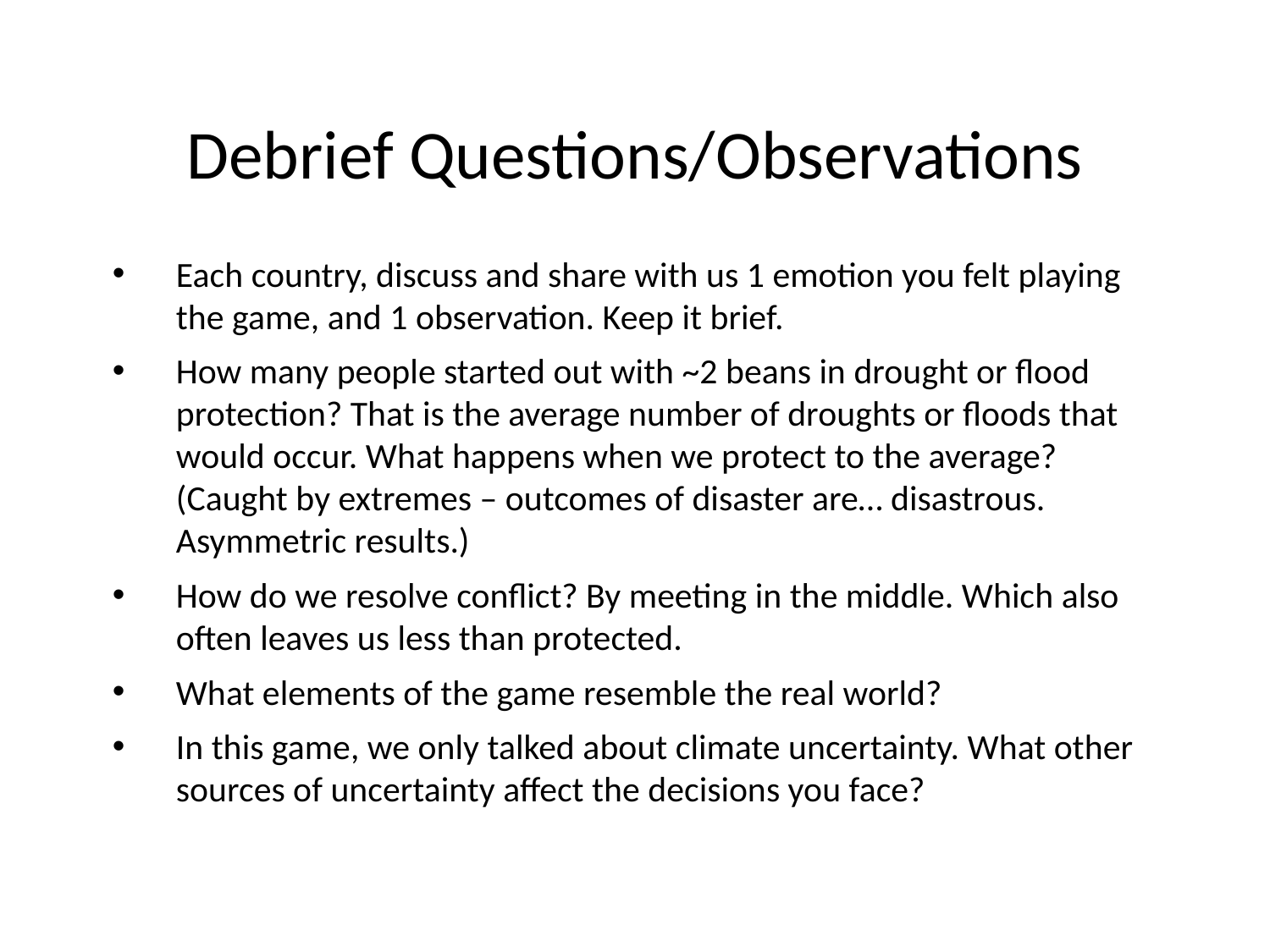

# Debrief Questions/Observations
Each country, discuss and share with us 1 emotion you felt playing the game, and 1 observation. Keep it brief.
How many people started out with ~2 beans in drought or flood protection? That is the average number of droughts or floods that would occur. What happens when we protect to the average? (Caught by extremes – outcomes of disaster are… disastrous. Asymmetric results.)
How do we resolve conflict? By meeting in the middle. Which also often leaves us less than protected.
What elements of the game resemble the real world?
In this game, we only talked about climate uncertainty. What other sources of uncertainty affect the decisions you face?